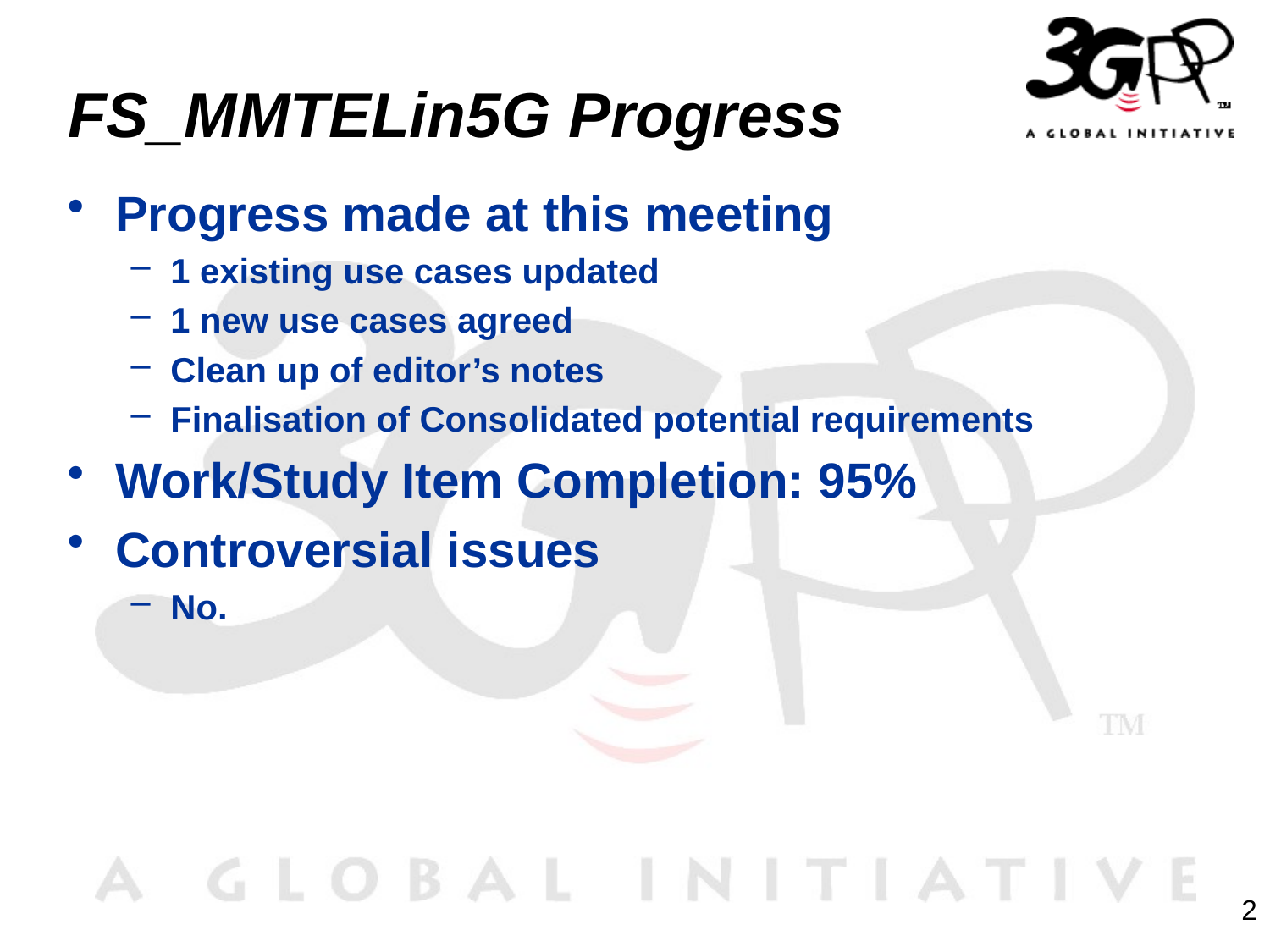

# FS_MMTELin5G Progress
Progress made at this meeting
1 existing use cases updated
1 new use cases agreed
Clean up of editor’s notes
Finalisation of Consolidated potential requirements
Work/Study Item Completion: 95%
Controversial issues
No.

2